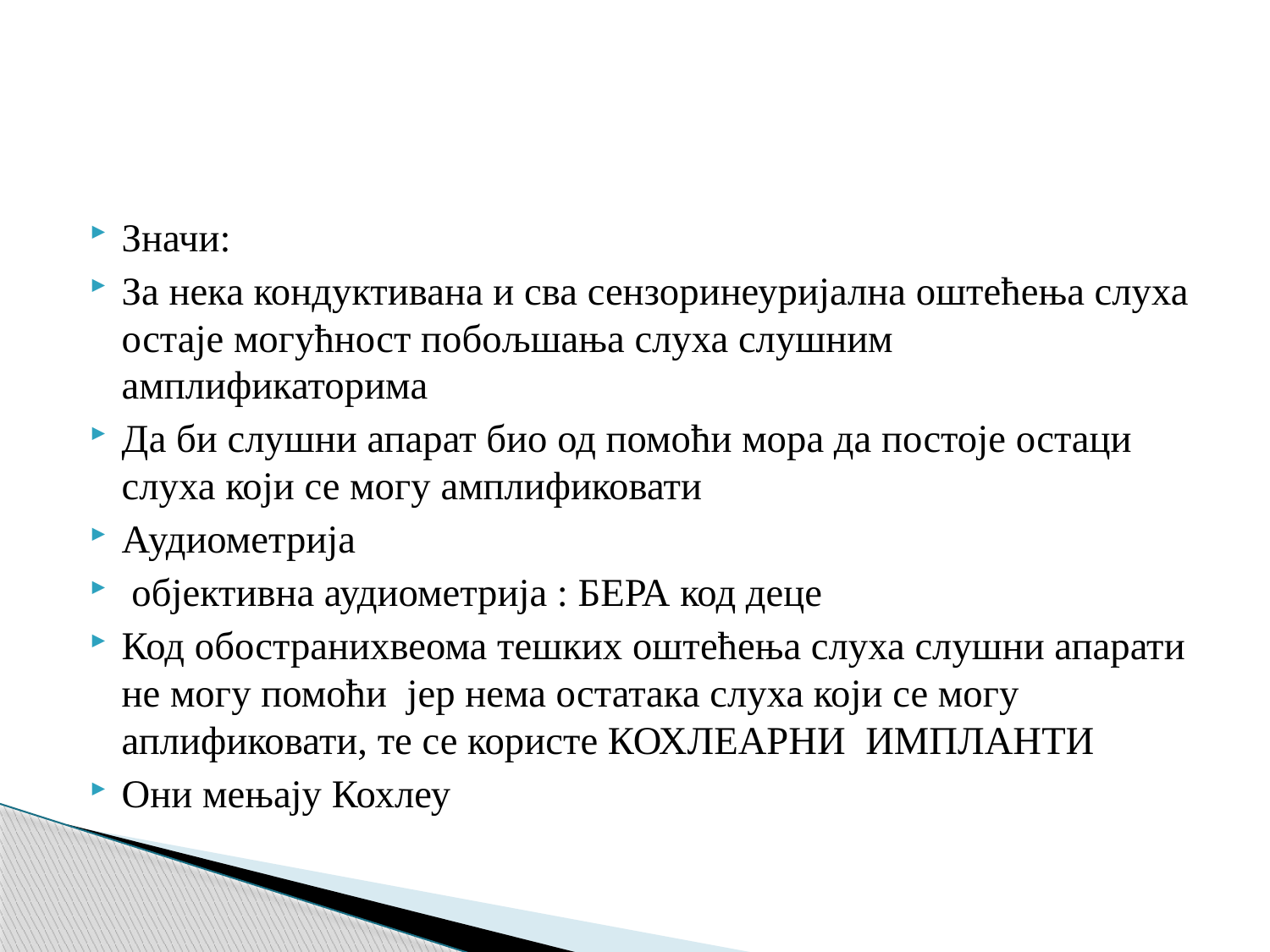

#
Значи:
За нека кондуктивана и сва сензоринеуријална оштећења слуха остаје могућност побољшања слуха слушним амплификаторима
Да би слушни апарат био од помоћи мора да постоје остаци слуха који се могу амплификовати
Аудиометрија
 објективна аудиометрија : БЕРА код деце
Код обостранихвеома тешких оштећења слуха слушни апарати не могу помоћи  јер нема остатака слуха који се могу аплификовати, те се користе КОХЛЕАРНИ  ИМПЛАНТИ
Они мењају Кохлеу